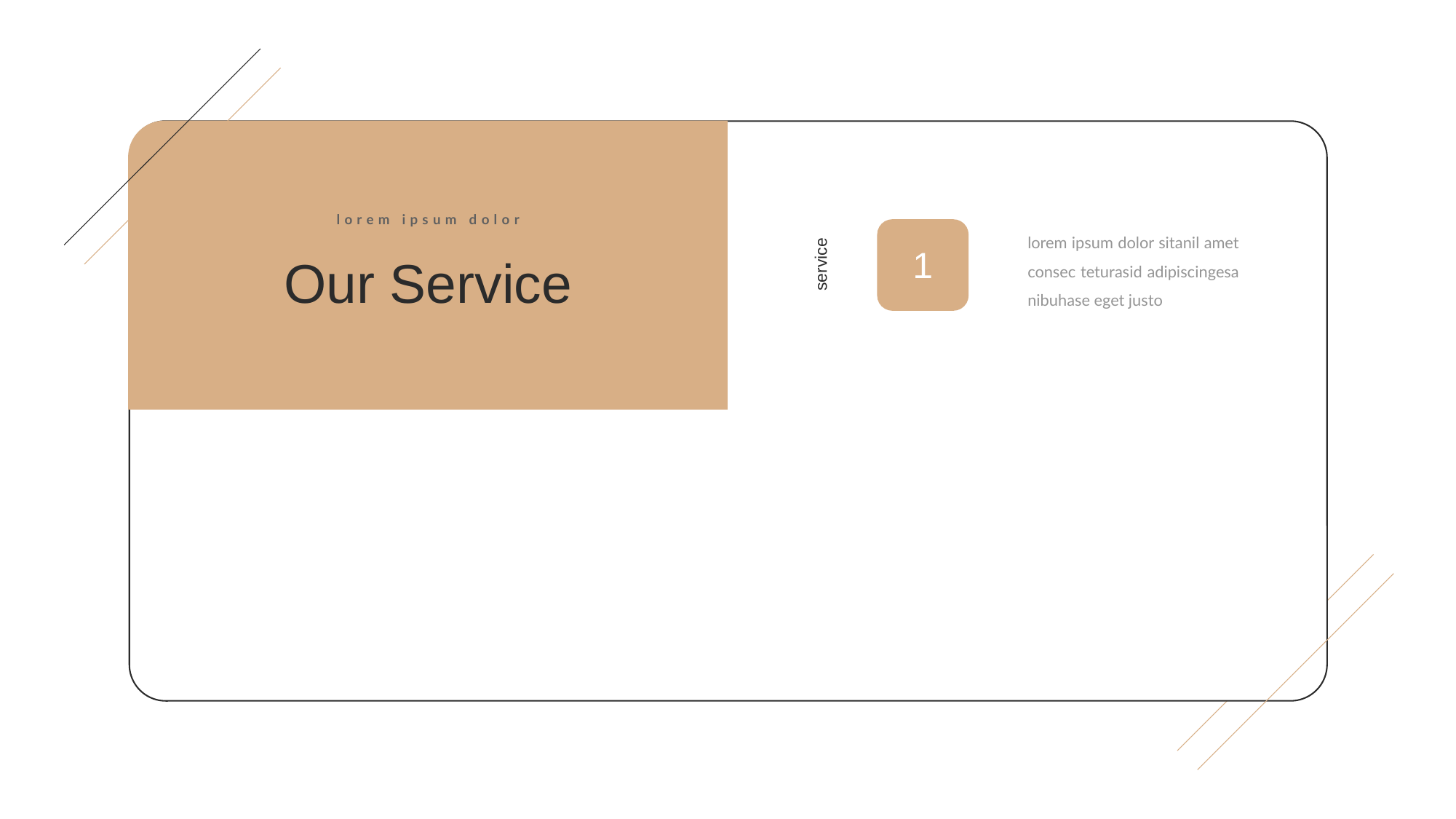

lorem ipsum dolor
Our Service
lorem ipsum dolor sitanil amet consec teturasid adipiscingesa nibuhase eget justo

1
service